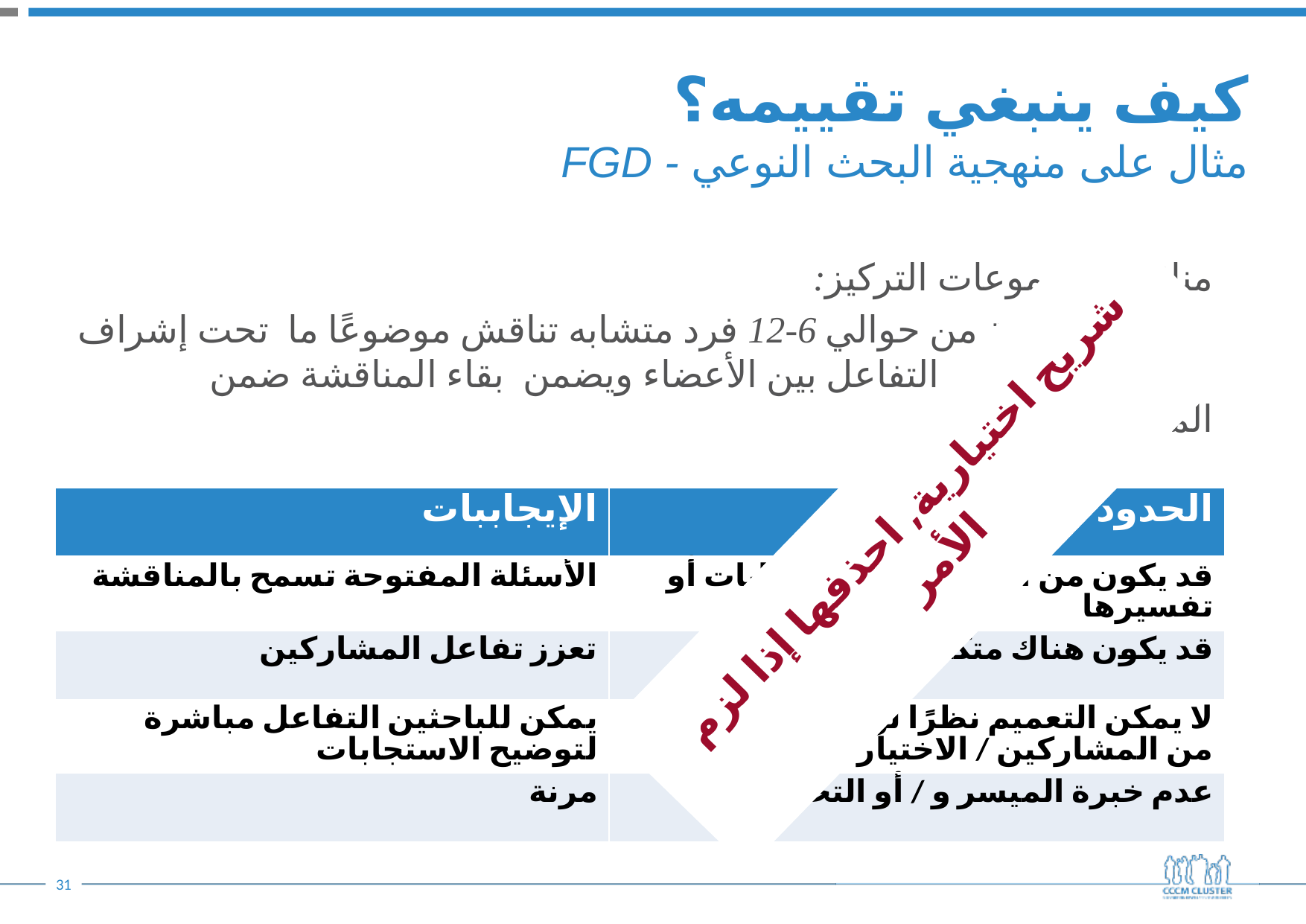

# كيف ينبغي تقييمه؟ مثال على منهجية البحث النوعي - FGD
مناقشة مجموعات التركيز:
مجموعة مكونة من حوالي 6-12 فرد متشابه تناقش موضوعًا ما  تحت إشراف الميسر الذي يعزز التفاعل بين الأعضاء ويضمن  بقاء المناقشة ضمن الموضوع.
شريح اختيارية, احذفها إذا لزم الأمر
| الإيجاببات | الحدود |
| --- | --- |
| الأسئلة المفتوحة تسمح بالمناقشة | قد يكون من الصعب تحليل الإجابات أو تفسيرها |
| تعزز تفاعل المشاركين | قد يكون هناك متكلم (ين) مسيطرين |
| يمكن للباحثين التفاعل مباشرة لتوضيح الاستجابات | لا يمكن التعميم نظرًا لوجود عدد محدود من المشاركين / الاختيار ليس عشوائيًا |
| مرنة | عدم خبرة الميسر و / أو التحيز |